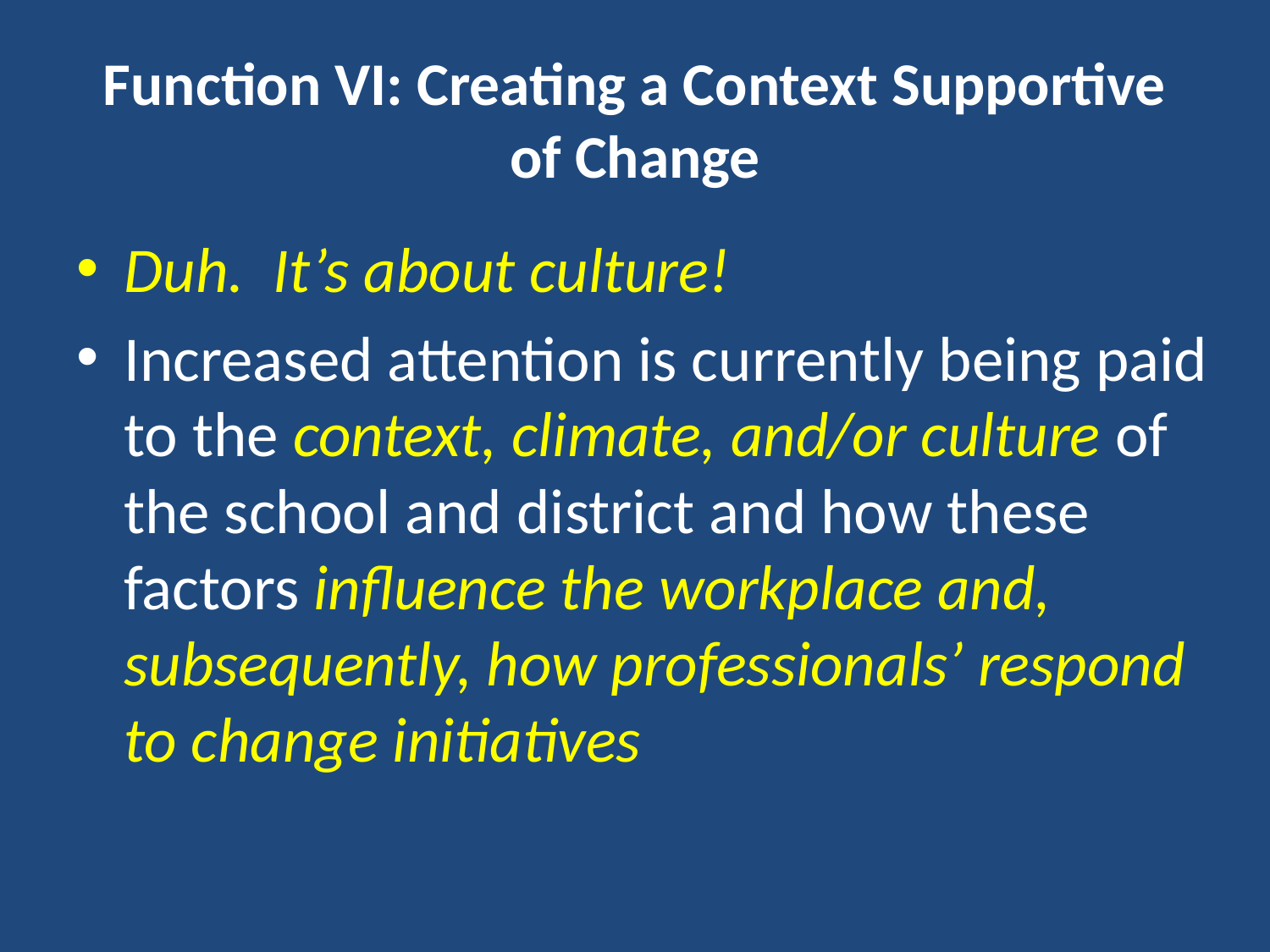

# Function VI: Creating a Context Supportive of Change
Duh.  It’s about culture!
Increased attention is currently being paid to the context, climate, and/or culture of the school and district and how these factors influence the workplace and, subsequently, how professionals’ respond to change initiatives